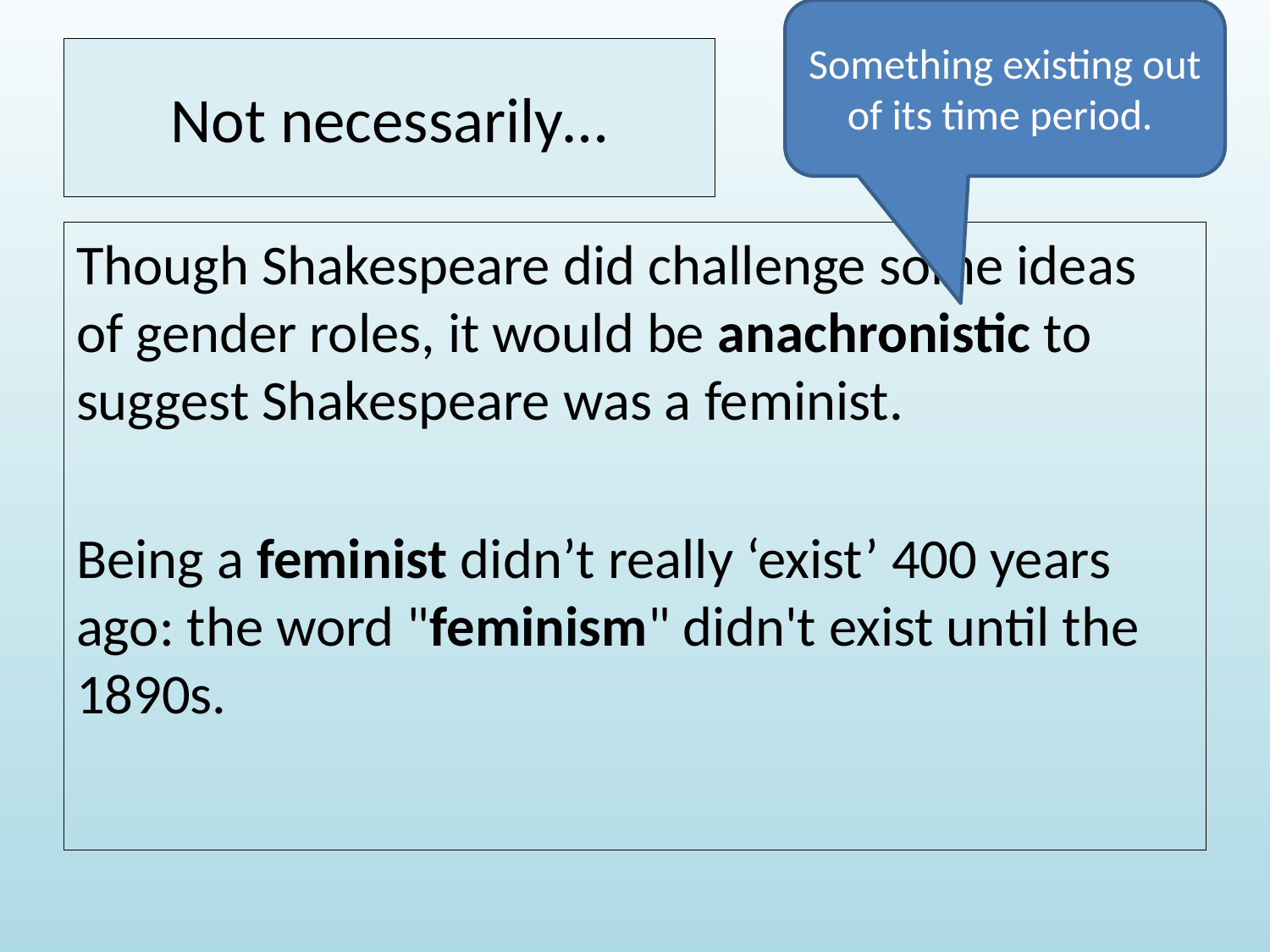

Something existing out of its time period.
# Not necessarily…
Though Shakespeare did challenge some ideas of gender roles, it would be anachronistic to suggest Shakespeare was a feminist.

Being a feminist didn’t really ‘exist’ 400 years ago: the word "feminism" didn't exist until the 1890s.